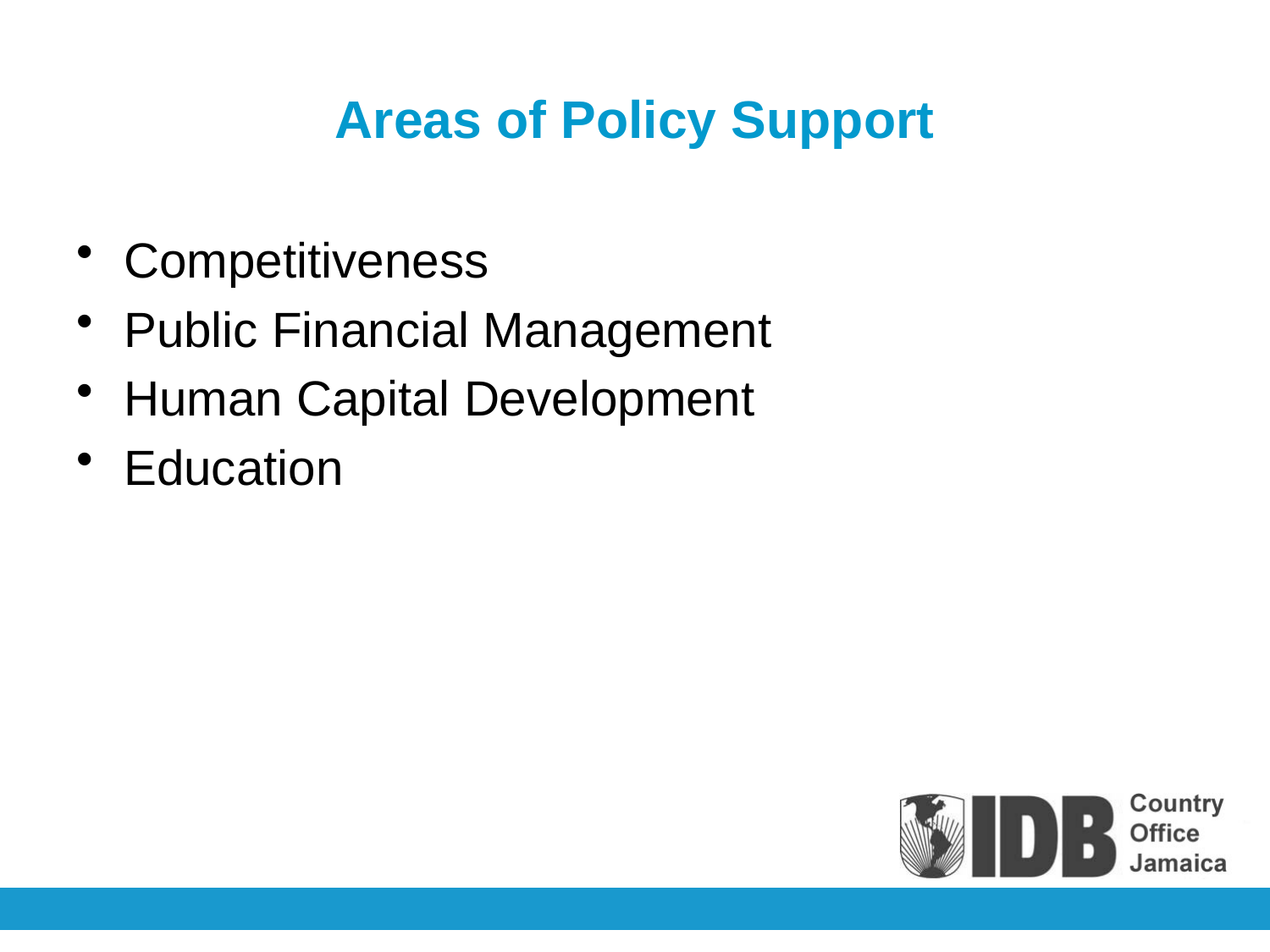

# Areas of Policy Support
Competitiveness
Public Financial Management
Human Capital Development
Education